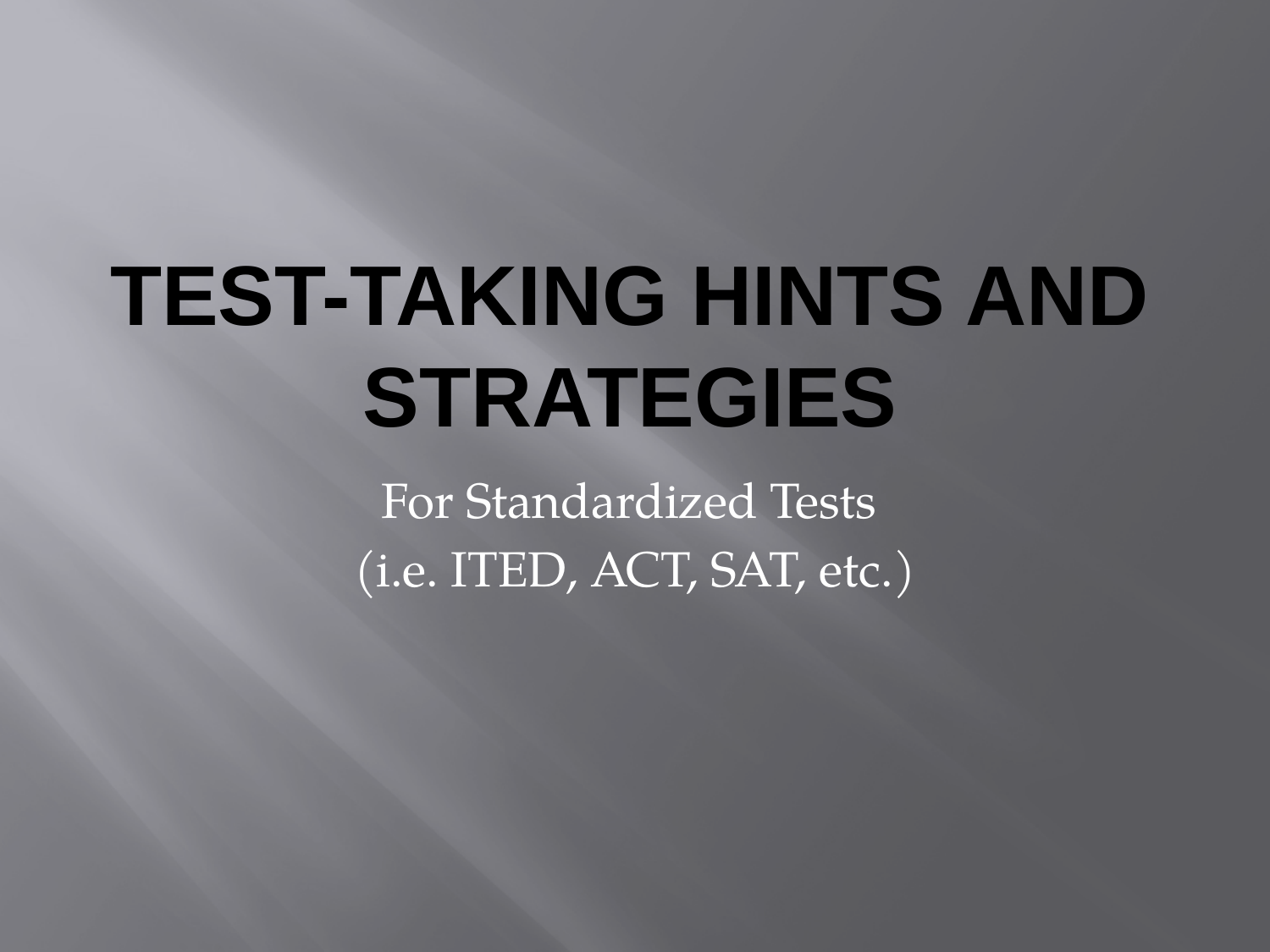

# Test-taking Hints and Strategies
For Standardized Tests
(i.e. ITED, ACT, SAT, etc.)